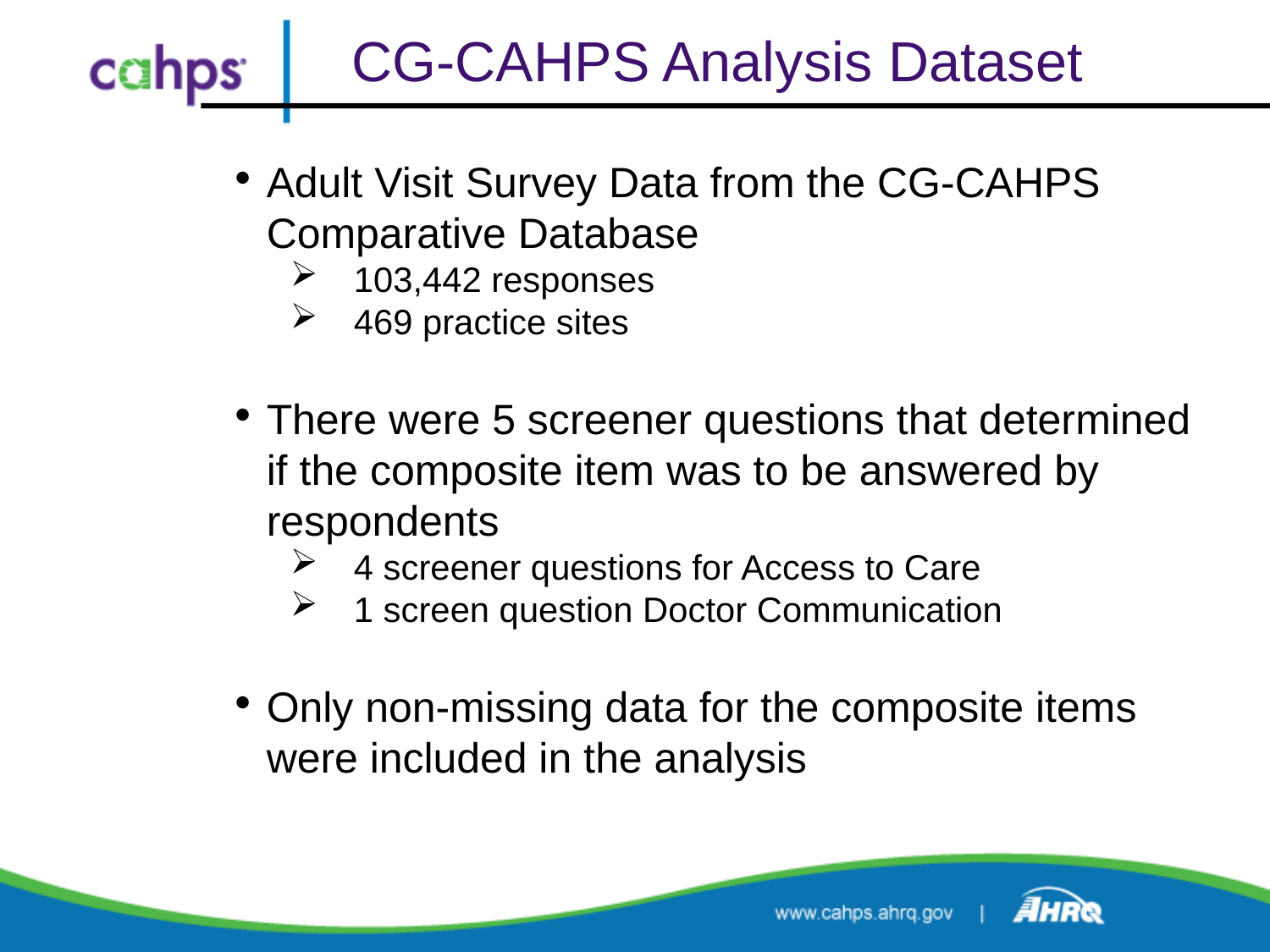

# CG-CAHPS Analysis Dataset

Adult Visit Survey Data from the CG-CAHPS Comparative Database
103,442 responses
469 practice sites

There were 5 screener questions that determined if the composite item was to be answered by respondents
4 screener questions for Access to Care
1 screen question Doctor Communication

Only non-missing data for the composite items were included in the analysis